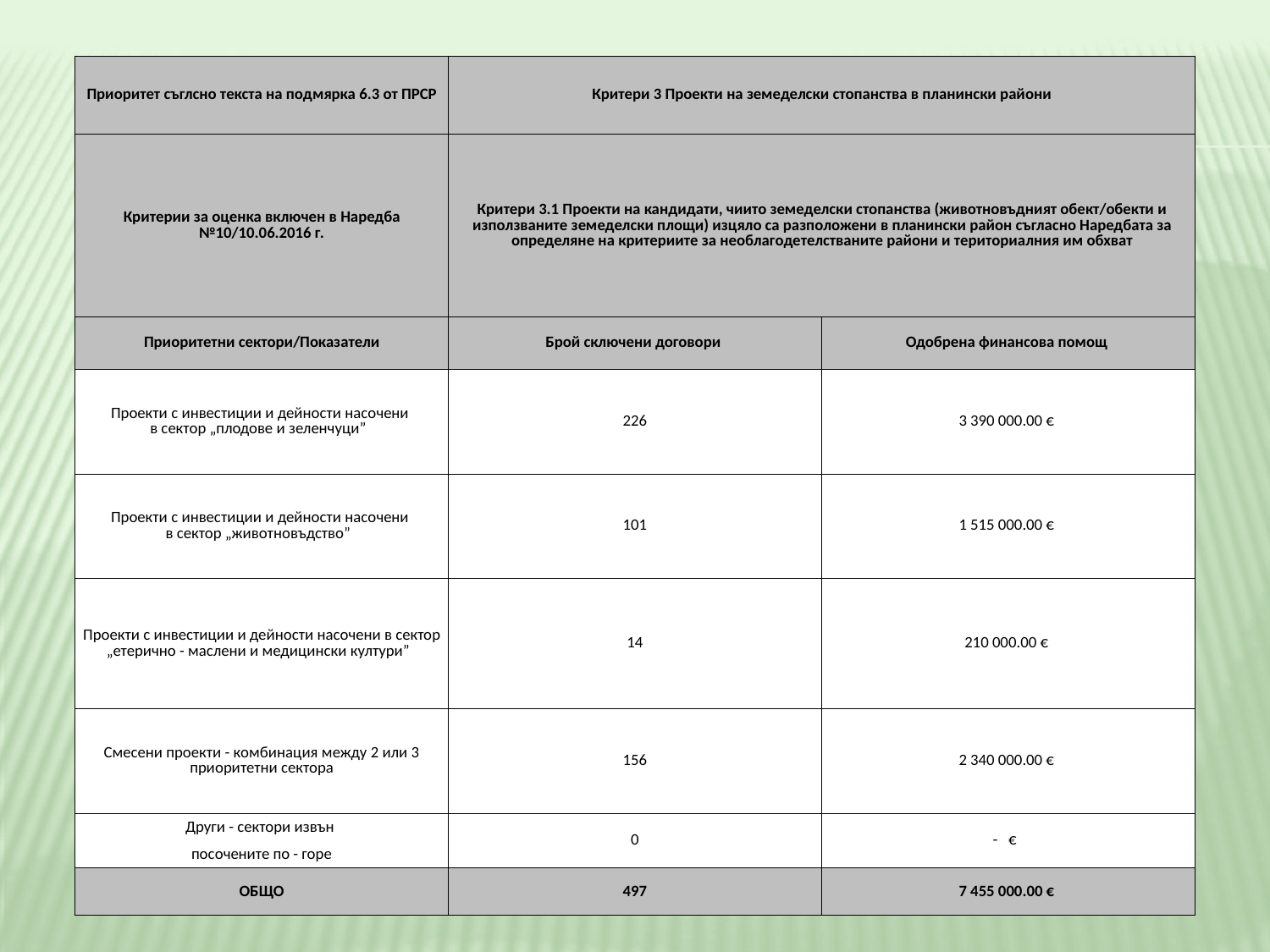

| Приоритет съглсно текста на подмярка 6.3 от ПРСР | Критери 3 Проекти на земеделски стопанства в планински райони |  |
| --- | --- | --- |
| Критерии за оценка включен в Наредба №10/10.06.2016 г. | Критери 3.1 Проекти на кандидати, чиито земеделски стопанства (животновъдният обект/обекти и използваните земеделски площи) изцяло са разположени в планински район съгласно Наредбата за определяне на критериите за необлагодетелстваните райони и териториалния им обхват |  |
| Приоритетни сектори/Показатели | Брой сключени договори | Одобрена финансова помощ |
| Проекти с инвестиции и дейности насочени в сектор „плодове и зеленчуци” | 226 | 3 390 000.00 € |
| Проекти с инвестиции и дейности насочени в сектор „животновъдство” | 101 | 1 515 000.00 € |
| Проекти с инвестиции и дейности насочени в сектор „етерично - маслени и медицински култури” | 14 | 210 000.00 € |
| Смесени проекти - комбинация между 2 или 3 приоритетни сектора | 156 | 2 340 000.00 € |
| Други - сектори извън | 0 | - € |
| посочените по - горе |  |  |
| ОБЩО | 497 | 7 455 000.00 € |